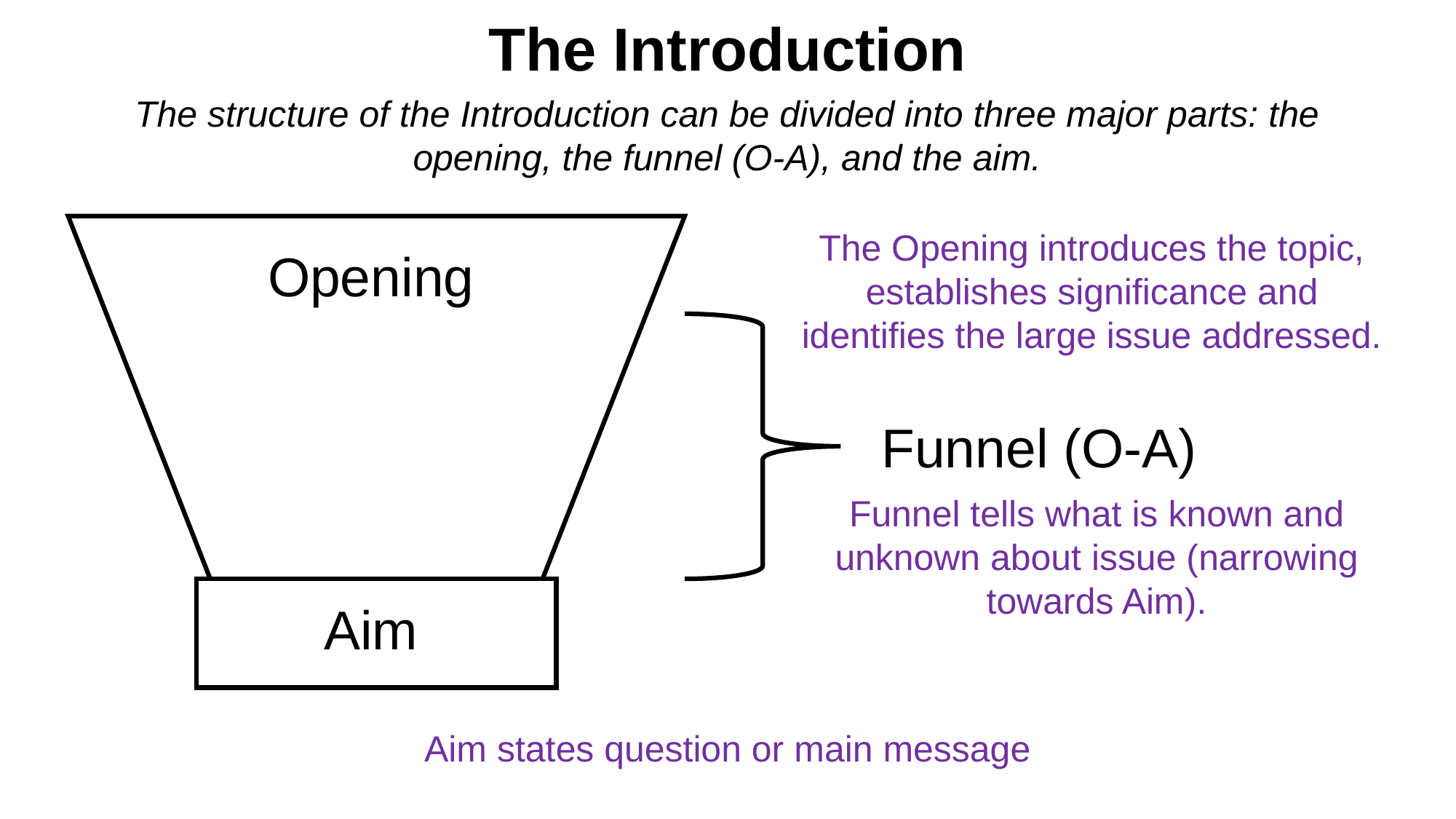

The Introduction
The structure of the Introduction can be divided into three major parts: the opening, the funnel (O-A), and the aim.

The Opening introduces the topic, establishes significance and identifies the large issue addressed.
Opening

Funnel (O-A)
Funnel tells what is known and unknown about issue (narrowing towards Aim).

Aim

Aim states question or main message